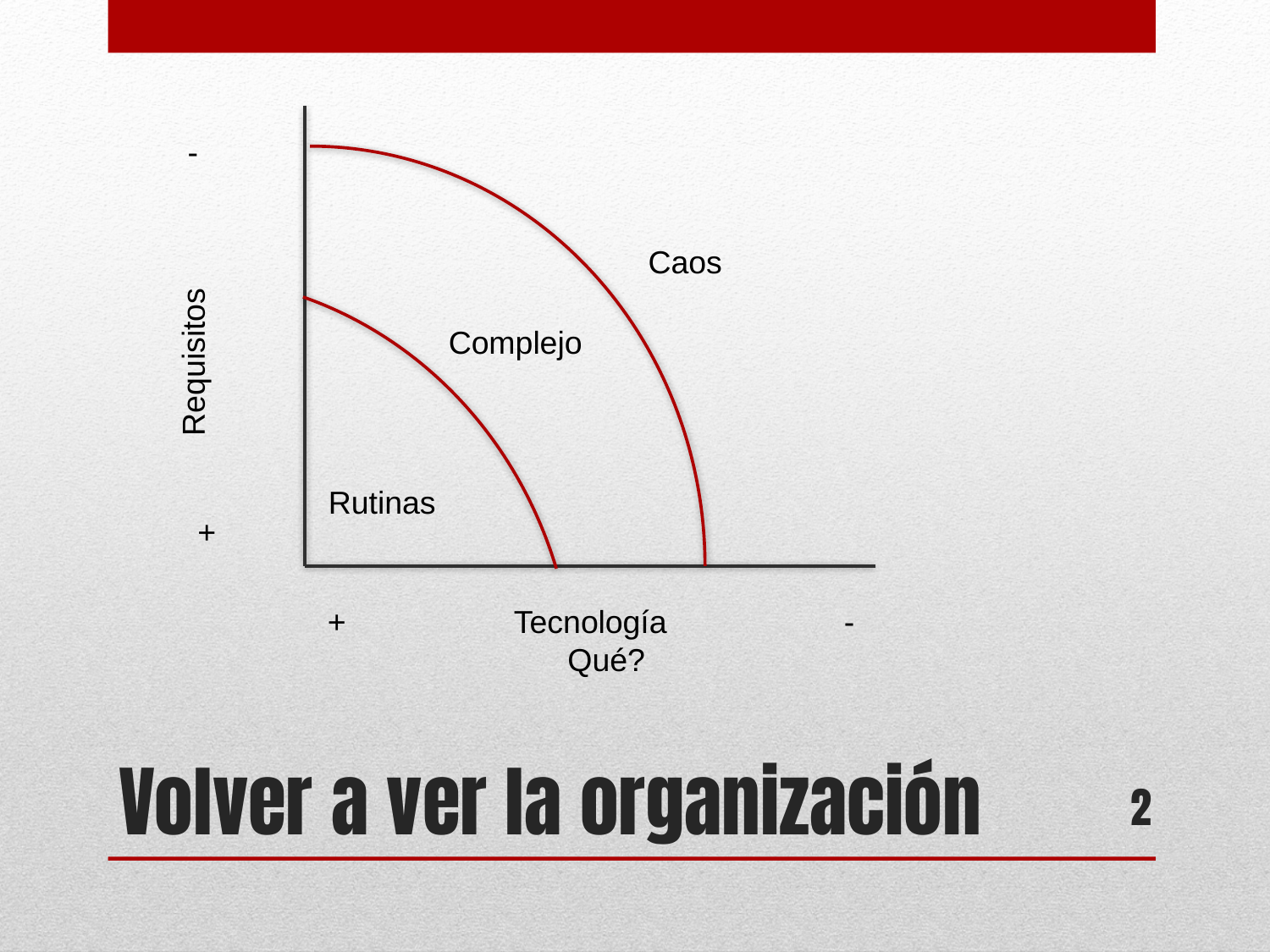

-

Caos

Complejo
Requisitos
Rutinas
+
+                   Tecnología                    -
                           Qué?
# Volver a ver la organización
2